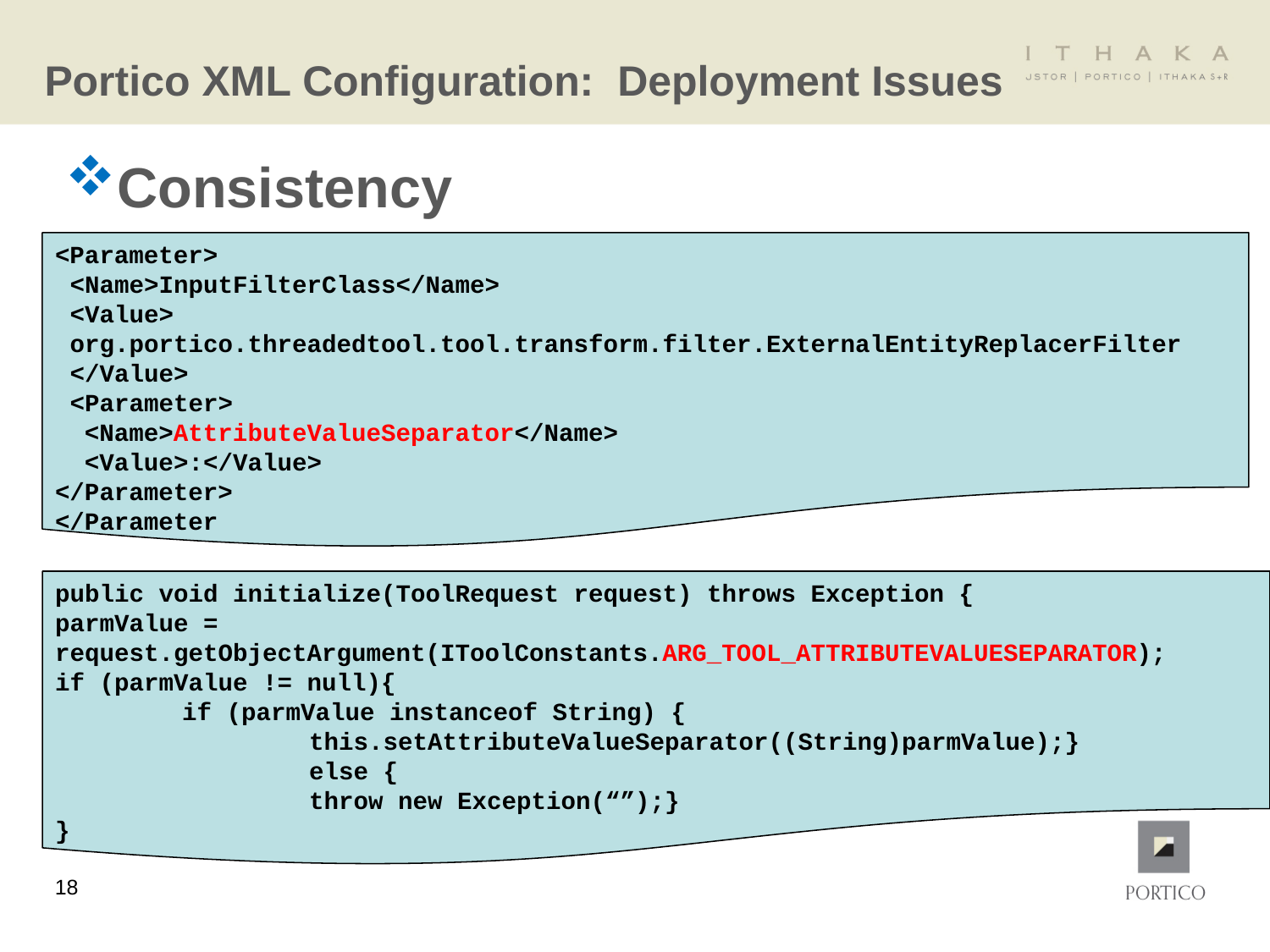

# Portico XML Configuration:  Deployment Issues
Consistency
<Parameter>
 <Name>InputFilterClass</Name>
 <Value>
 org.portico.threadedtool.tool.transform.filter.ExternalEntityReplacerFilter
 </Value>
 <Parameter>
  <Name>AttributeValueSeparator</Name>
  <Value>:</Value>
</Parameter>
</Parameter
public void initialize(ToolRequest request) throws Exception {
parmValue = request.getObjectArgument(IToolConstants.ARG_TOOL_ATTRIBUTEVALUESEPARATOR);
if (parmValue != null){
	if (parmValue instanceof String) {
		this.setAttributeValueSeparator((String)parmValue);}
		else {
		throw new Exception(“”);}
}
18